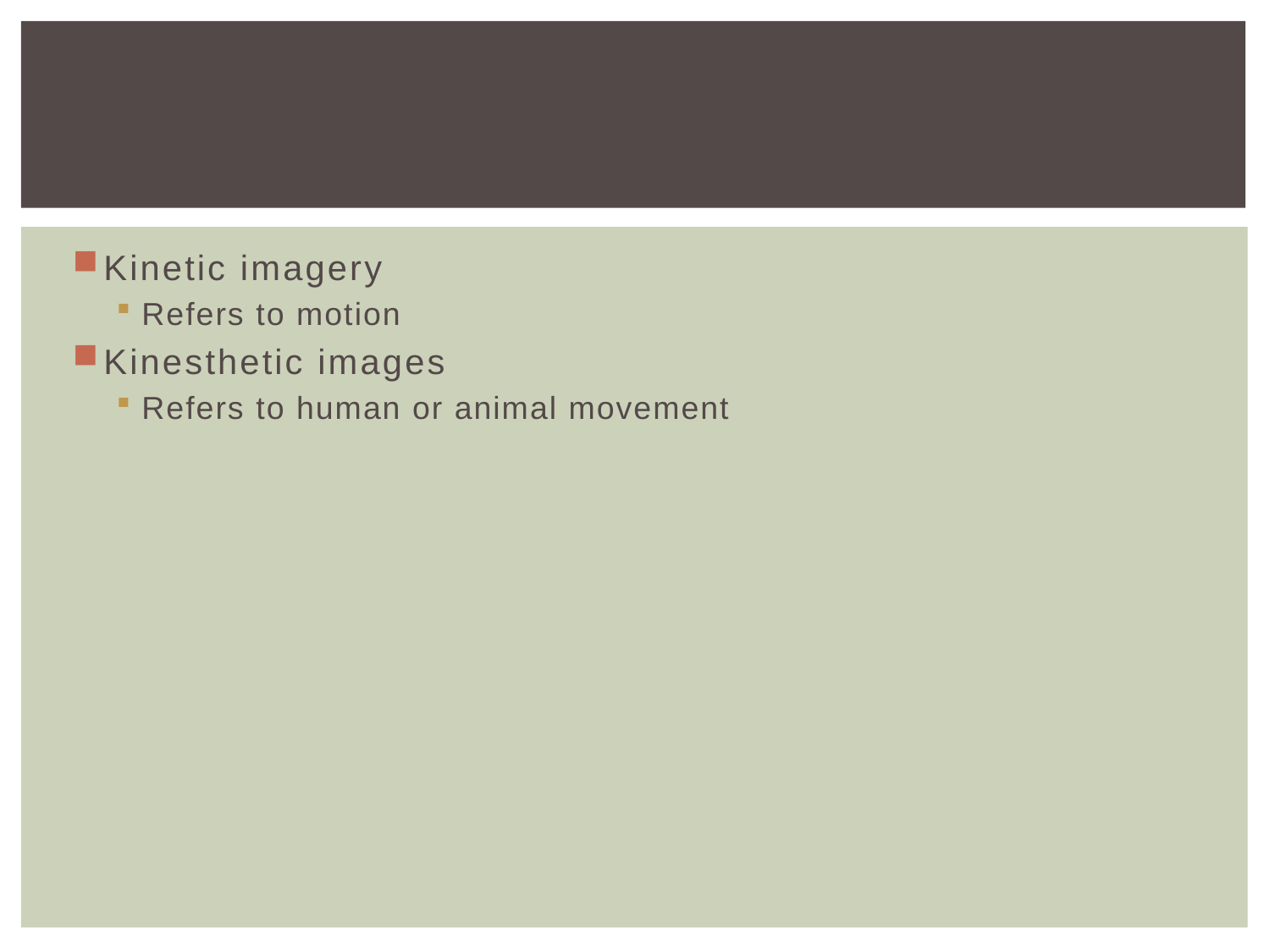

#
Kinetic imagery
Refers to motion
Kinesthetic images
Refers to human or animal movement